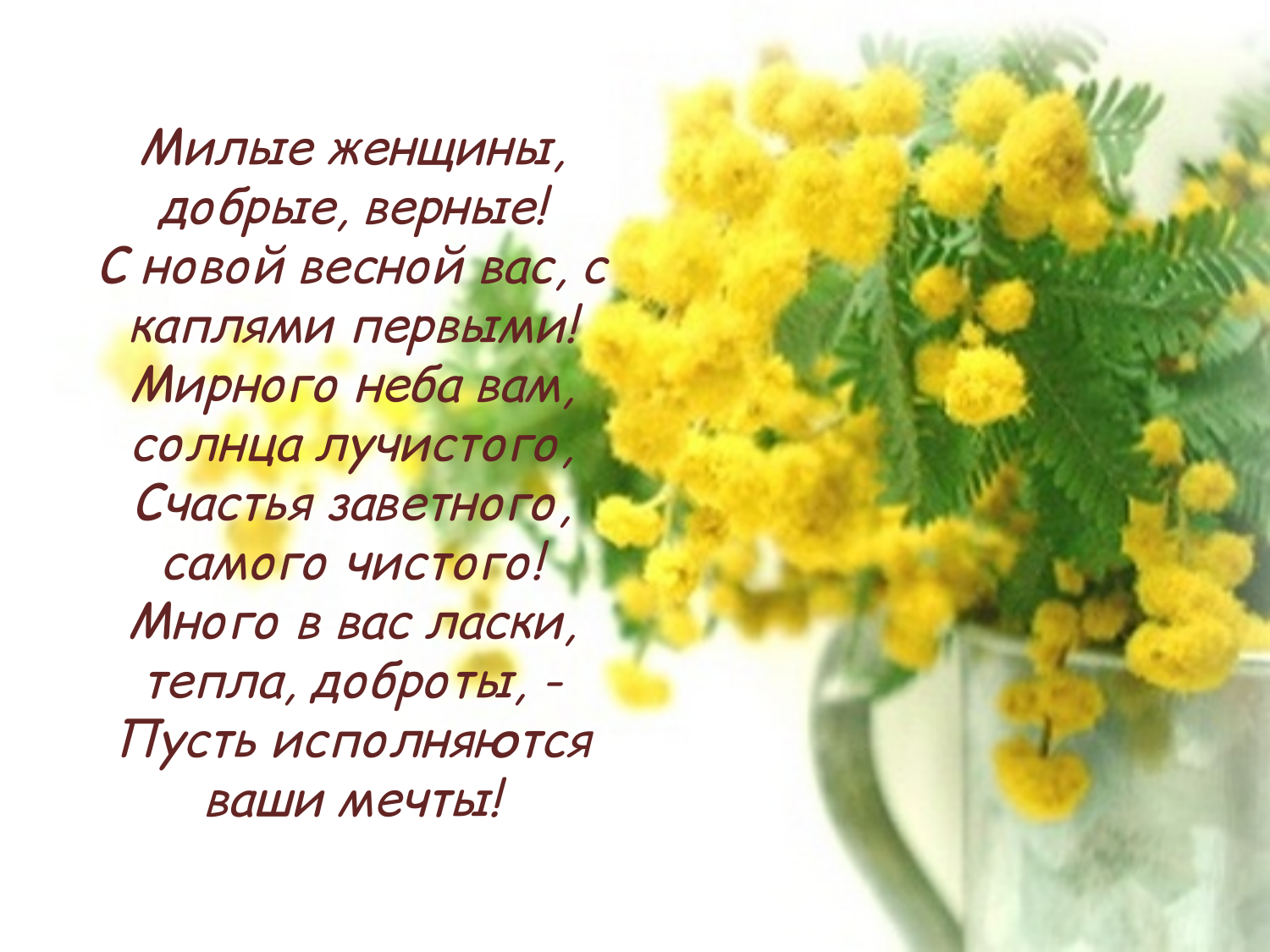

Милые женщины, добрые, верные!
С новой весной вас, с каплями первыми!
Мирного неба вам, солнца лучистого,
Счастья заветного, самого чистого!
Много в вас ласки, тепла, доброты, -
Пусть исполняются ваши мечты!